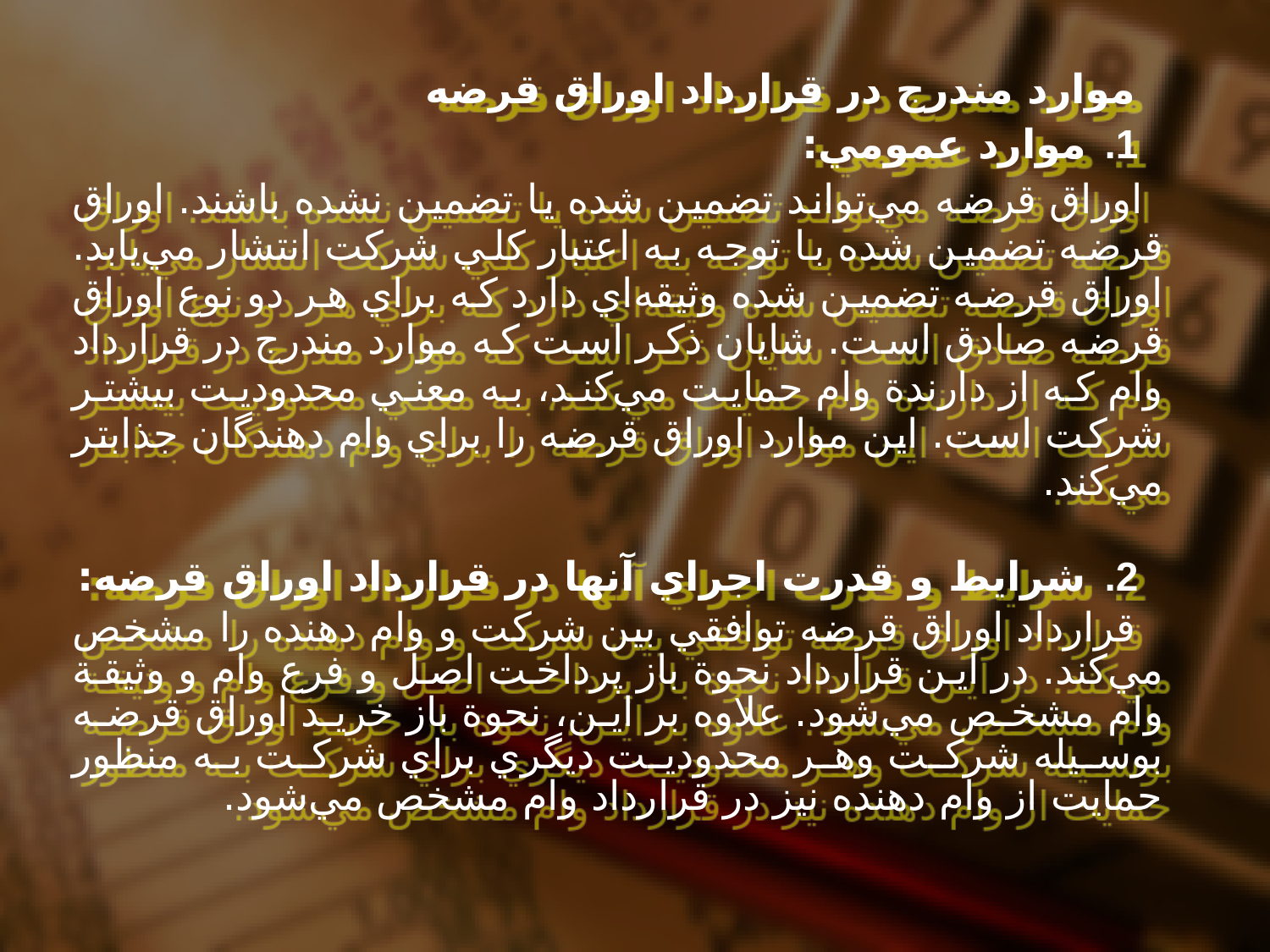

موارد مندرج در قرارداد اوراق قرضه
 موارد عمومي:
اوراق قرضه مي‌تواند تضمين شده يا تضمين نشده باشند. اوراق قرضه تضمين شده با توجه به اعتبار كلي شركت انتشار مي‌يابد. اوراق قرضه تضمين شده وثيقه‌اي دارد كه براي هر دو نوع اوراق قرضه صادق است. شايان ذكر است كه موارد مندرج در قرارداد وام كه از دارندة وام حمايت مي‌كند، به معني محدوديت بيشتر شركت است. اين موارد اوراق قرضه را براي وام دهندگان جذابتر مي‌كند.

 شرايط و قدرت اجراي آنها در قرارداد اوراق قرضه:
قرارداد اوراق قرضه توافقي بين شركت و وام دهنده را مشخص مي‌كند. در اين قرارداد نحوة باز پرداخت اصل و فرع وام و وثيقة وام مشخص مي‌شود. علاوه بر اين، نحوة باز خريد اوراق قرضه بوسيله شركت وهر محدوديت ديگري براي شركت به منظور حمايت از وام دهنده نيز در قرارداد وام مشخص مي‌شود.